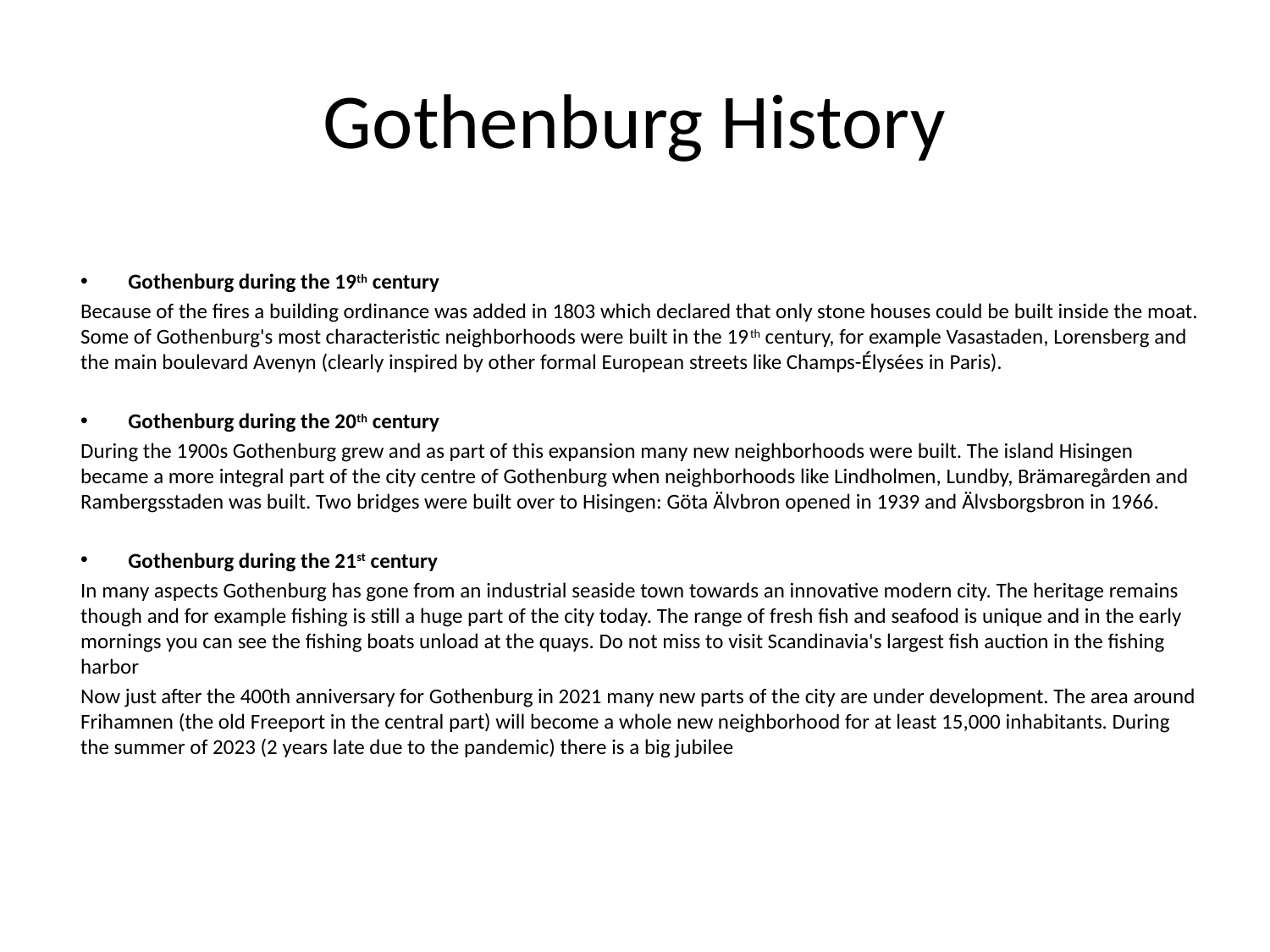

# Gothenburg History
Gothenburg during the 19th century
Because of the fires a building ordinance was added in 1803 which declared that only stone houses could be built inside the moat. Some of Gothenburg's most characteristic neighborhoods were built in the 19th century, for example Vasastaden, Lorensberg and the main boulevard Avenyn (clearly inspired by other formal European streets like Champs-Élysées in Paris).

Gothenburg during the 20th century
During the 1900s Gothenburg grew and as part of this expansion many new neighborhoods were built. The island Hisingen became a more integral part of the city centre of Gothenburg when neighborhoods like Lindholmen, Lundby, Brämaregården and Rambergsstaden was built. Two bridges were built over to Hisingen: Göta Älvbron opened in 1939 and Älvsborgsbron in 1966.

Gothenburg during the 21st century
In many aspects Gothenburg has gone from an industrial seaside town towards an innovative modern city. The heritage remains though and for example fishing is still a huge part of the city today. The range of fresh fish and seafood is unique and in the early mornings you can see the fishing boats unload at the quays. Do not miss to visit Scandinavia's largest fish auction in the fishing harbor
Now just after the 400th anniversary for Gothenburg in 2021 many new parts of the city are under development. The area around Frihamnen (the old Freeport in the central part) will become a whole new neighborhood for at least 15,000 inhabitants. During the summer of 2023 (2 years late due to the pandemic) there is a big jubilee